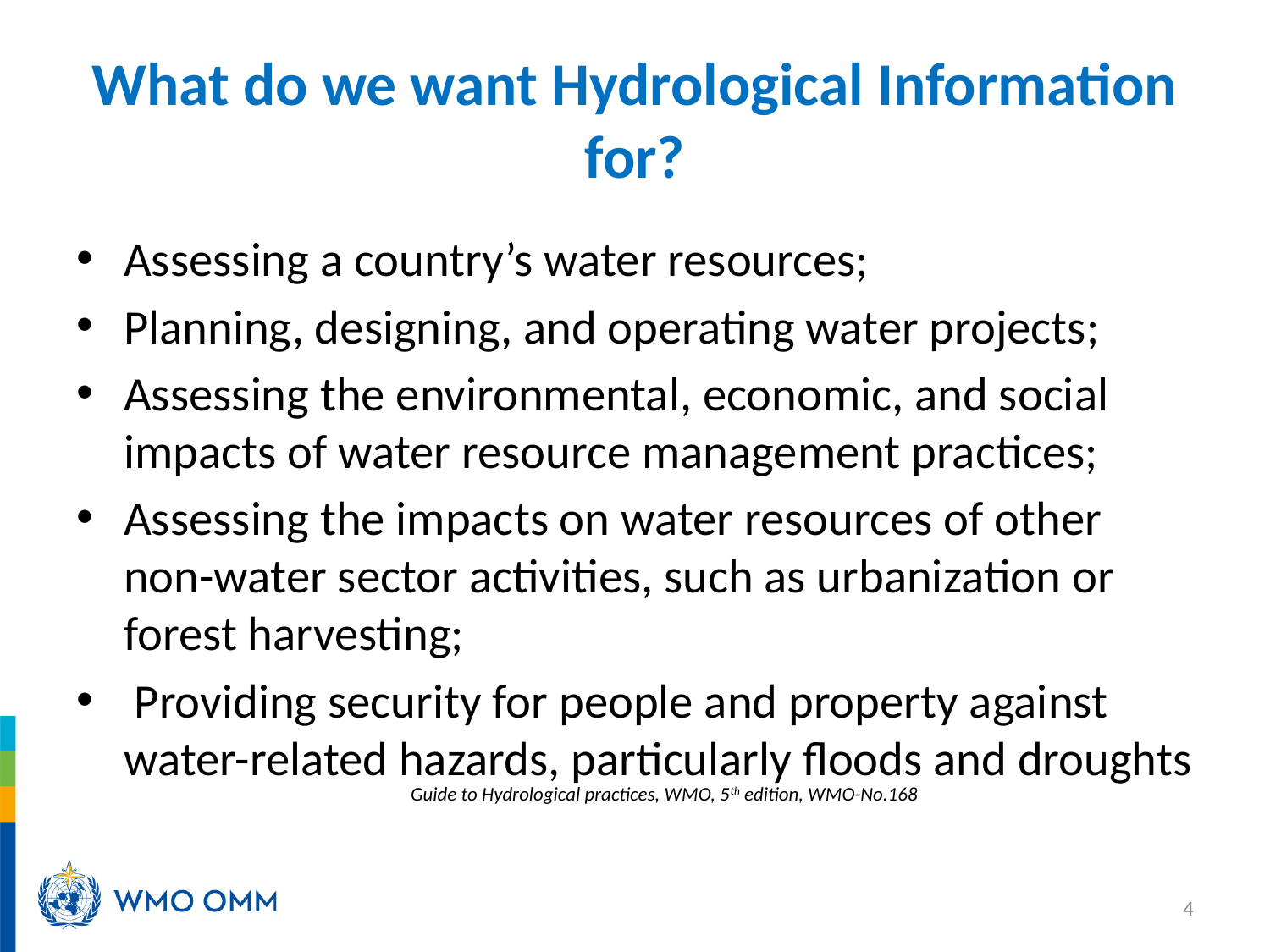

# What do we want Hydrological Information for?
Assessing a country’s water resources;
Planning, designing, and operating water projects;
Assessing the environmental, economic, and social impacts of water resource management practices;
Assessing the impacts on water resources of other non-water sector activities, such as urbanization or forest harvesting;
 Providing security for people and property against water-related hazards, particularly floods and droughts

Guide to Hydrological practices, WMO, 5th edition, WMO-No.168
4